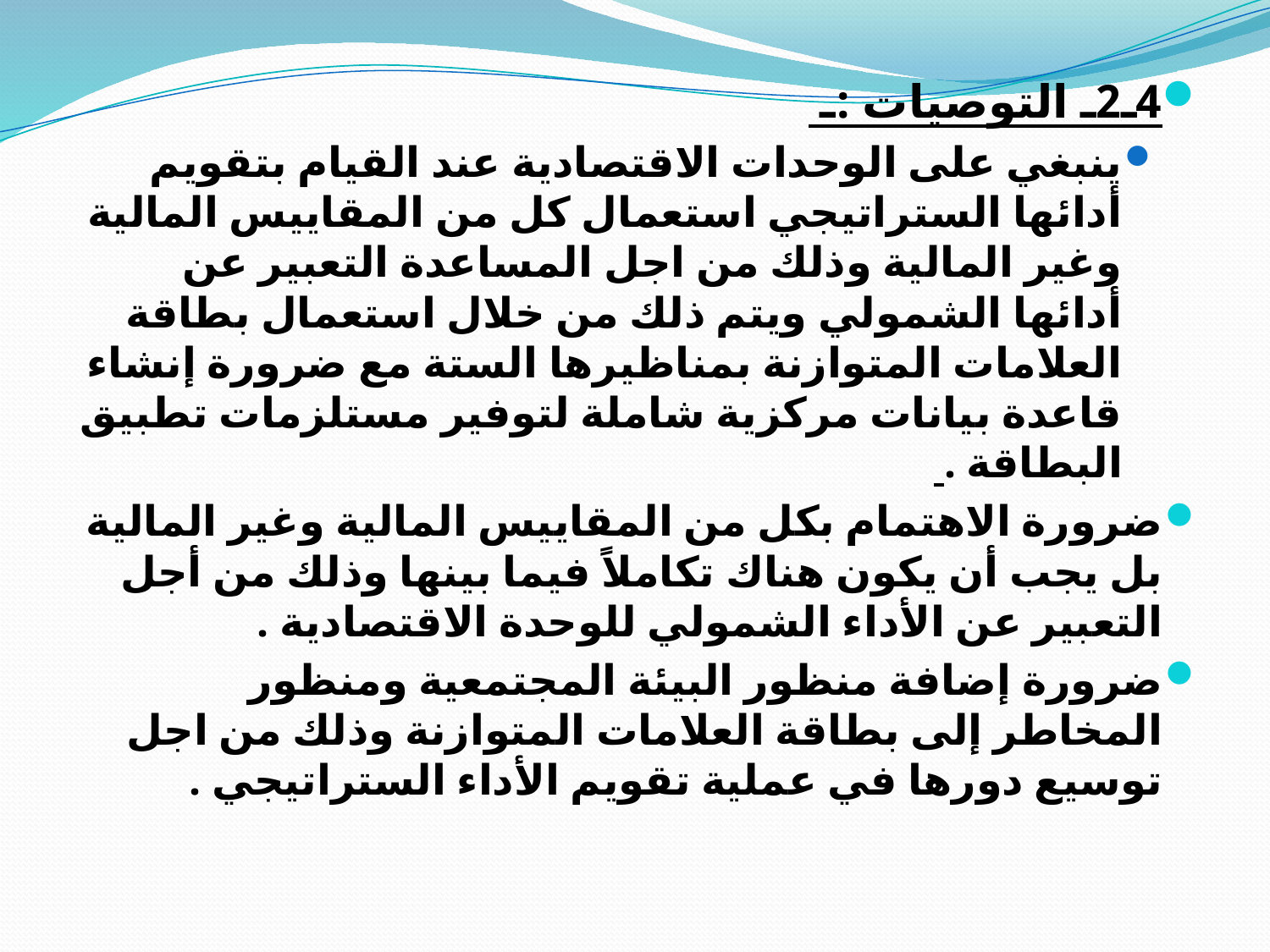

#
4ـ2ـ التوصيات :ـ
ينبغي على الوحدات الاقتصادية عند القيام بتقويم أدائها الستراتيجي استعمال كل من المقاييس المالية وغير المالية وذلك من اجل المساعدة التعبير عن أدائها الشمولي ويتم ذلك من خلال استعمال بطاقة العلامات المتوازنة بمناظيرها الستة مع ضرورة إنشاء قاعدة بيانات مركزية شاملة لتوفير مستلزمات تطبيق البطاقة .
ضرورة الاهتمام بكل من المقاييس المالية وغير المالية بل يجب أن يكون هناك تكاملاً فيما بينها وذلك من أجل التعبير عن الأداء الشمولي للوحدة الاقتصادية .
ضرورة إضافة منظور البيئة المجتمعية ومنظور المخاطر إلى بطاقة العلامات المتوازنة وذلك من اجل توسيع دورها في عملية تقويم الأداء الستراتيجي .